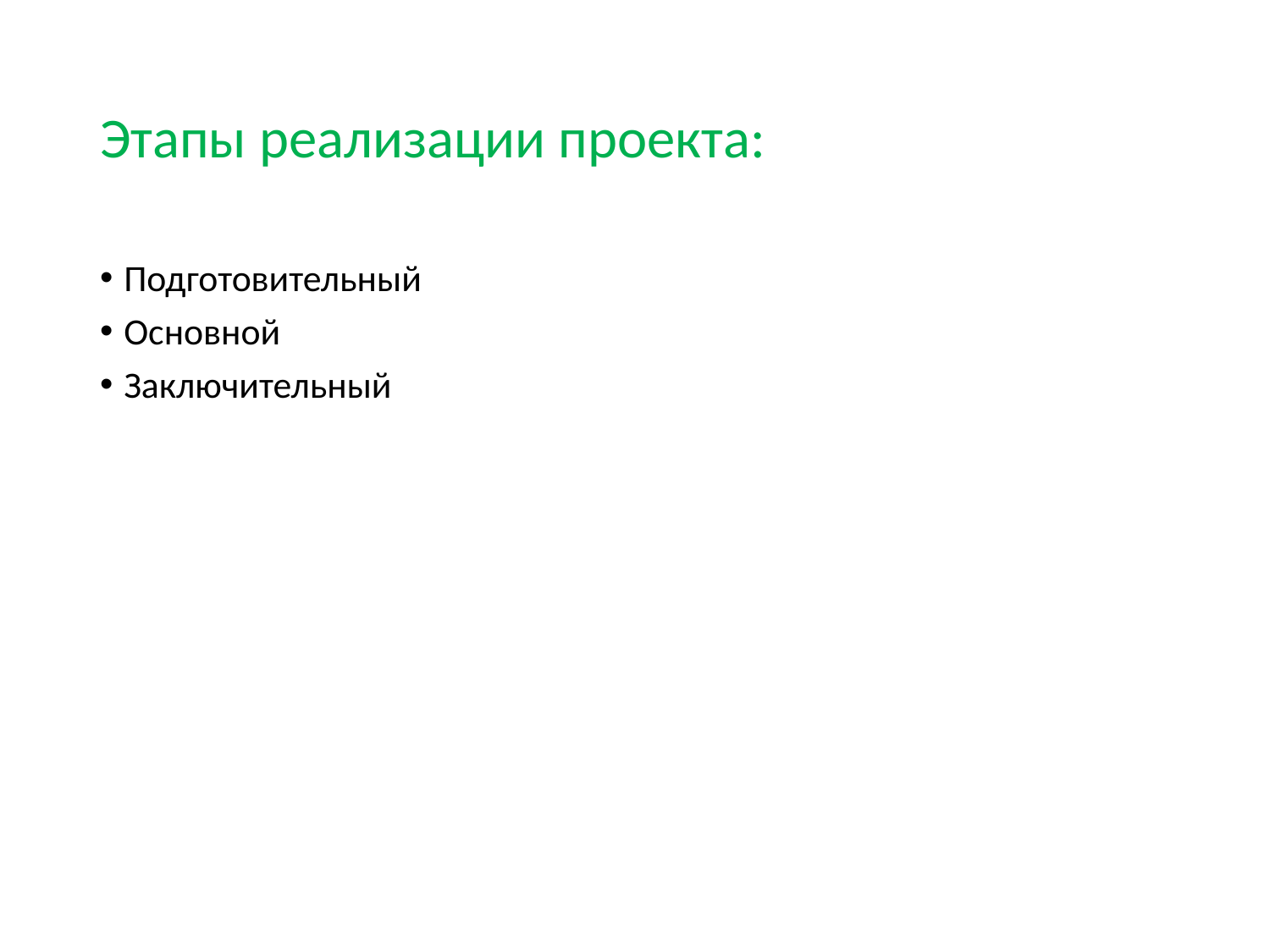

# Этапы реализации проекта:
Подготовительный
Основной
Заключительный